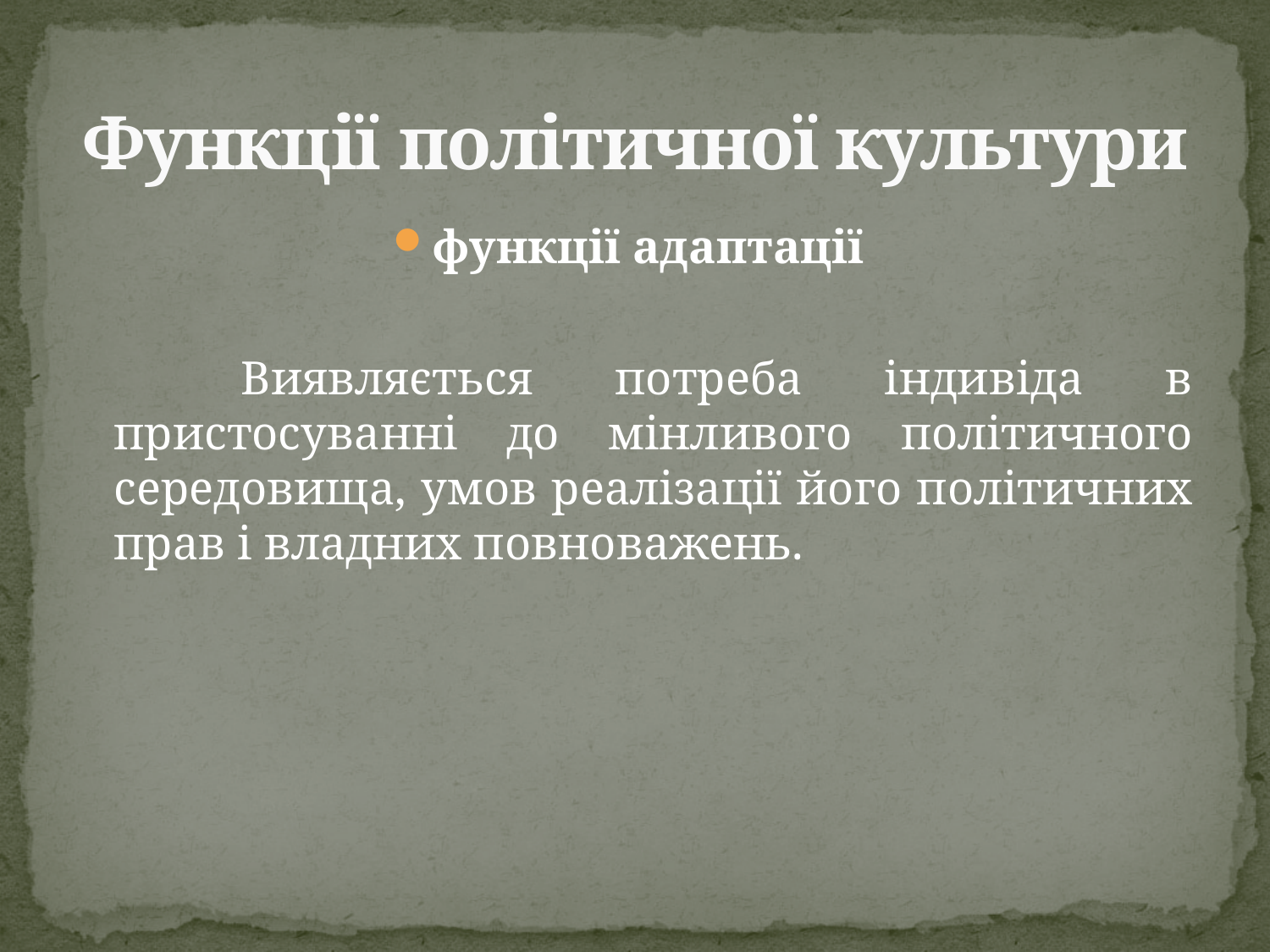

# Функції політичної культури
функції адаптації

		Виявляється потреба індивіда в пристосуванні до мінливого політичного середовища, умов реалізації його політичних прав і владних повноважень.